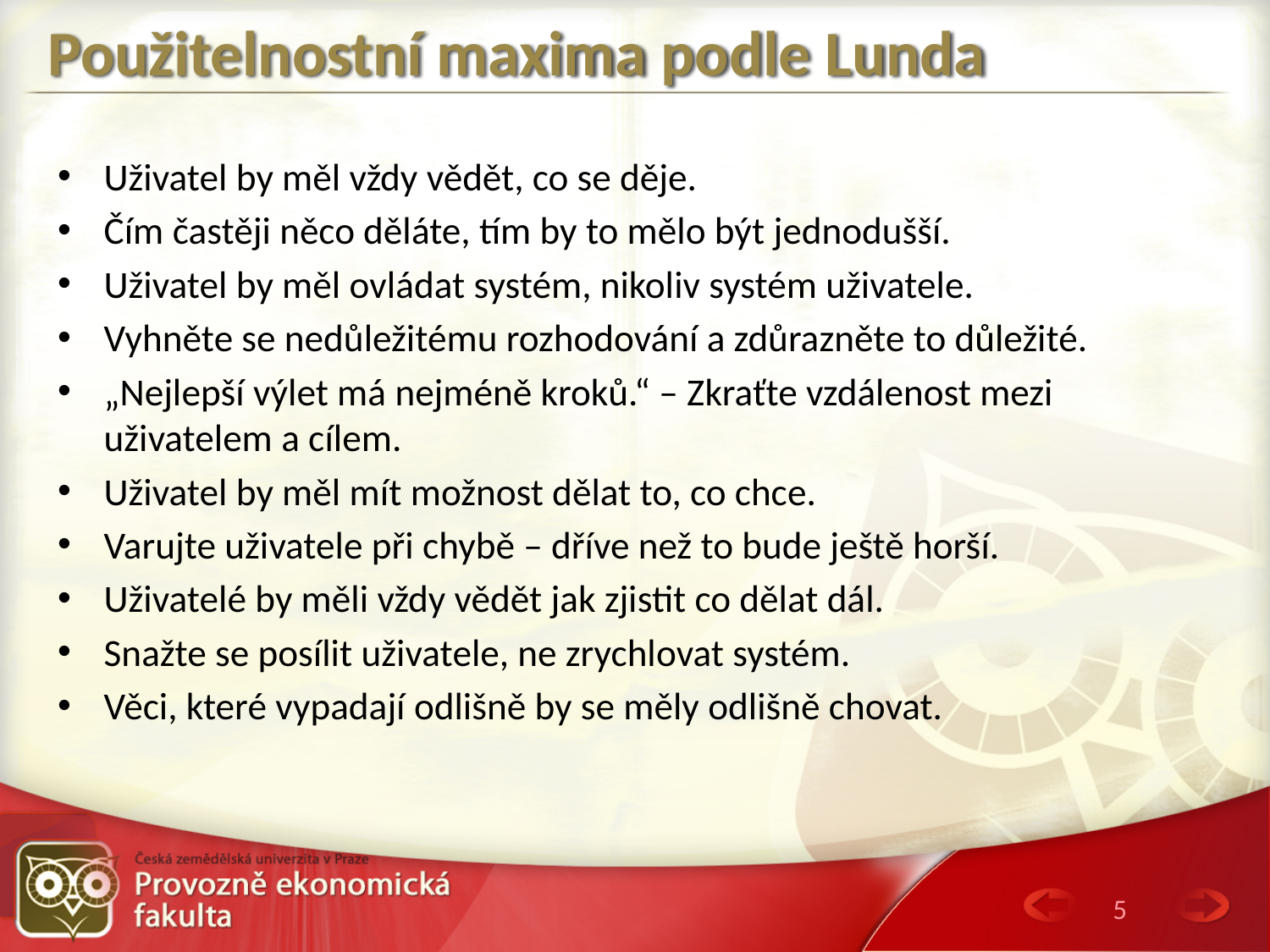

# Použitelnostní maxima podle Lunda
Uživatel by měl vždy vědět, co se děje.
Čím častěji něco děláte, tím by to mělo být jednodušší.
Uživatel by měl ovládat systém, nikoliv systém uživatele.
Vyhněte se nedůležitému rozhodování a zdůrazněte to důležité.
„Nejlepší výlet má nejméně kroků.“ – Zkraťte vzdálenost mezi uživatelem a cílem.
Uživatel by měl mít možnost dělat to, co chce.
Varujte uživatele při chybě – dříve než to bude ještě horší.
Uživatelé by měli vždy vědět jak zjistit co dělat dál.
Snažte se posílit uživatele, ne zrychlovat systém.
Věci, které vypadají odlišně by se měly odlišně chovat.